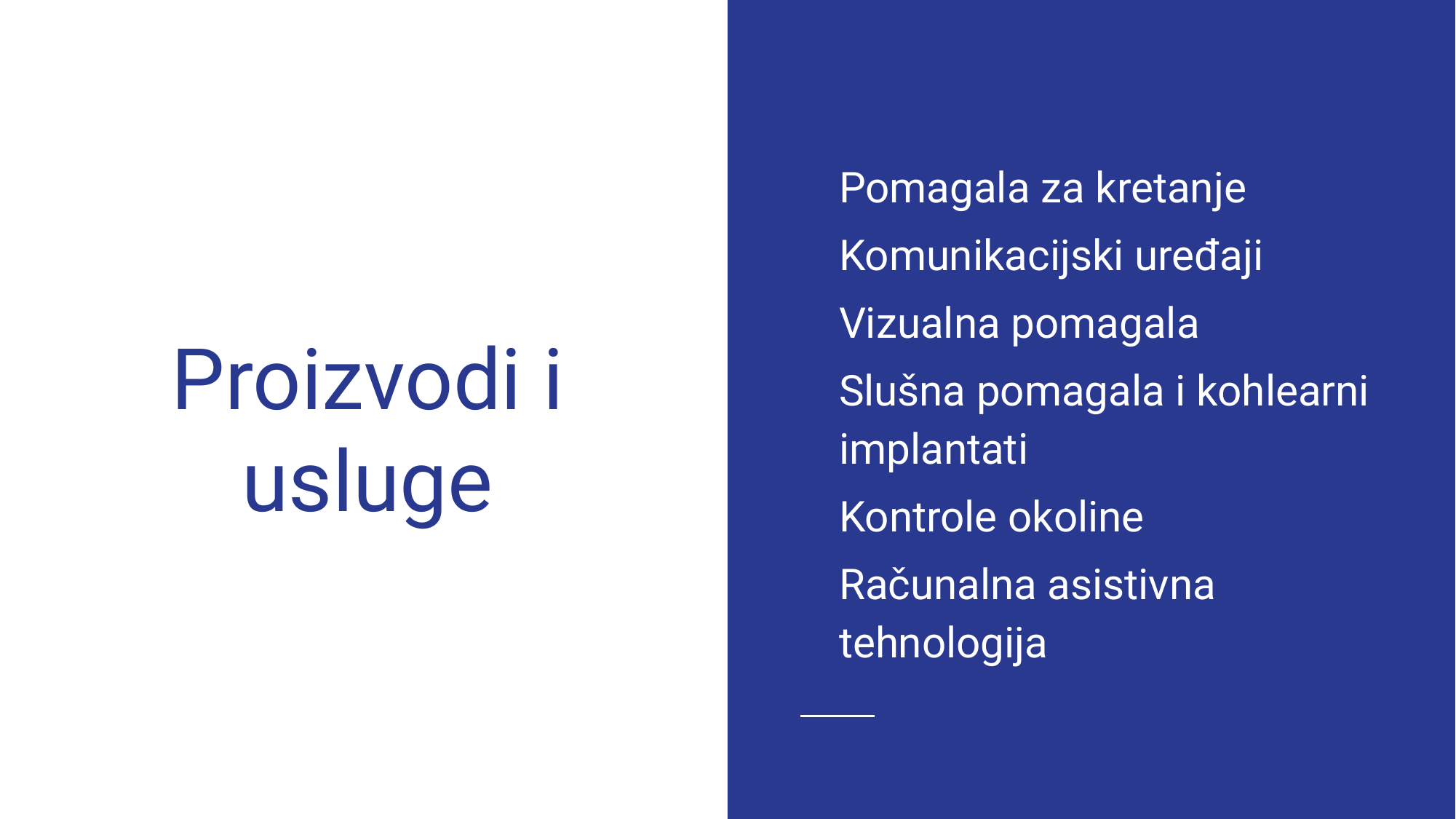

Pomagala za kretanje
Komunikacijski uređaji
Vizualna pomagala
Slušna pomagala i kohlearni implantati
Kontrole okoline
Računalna asistivna tehnologija
# Proizvodi i usluge